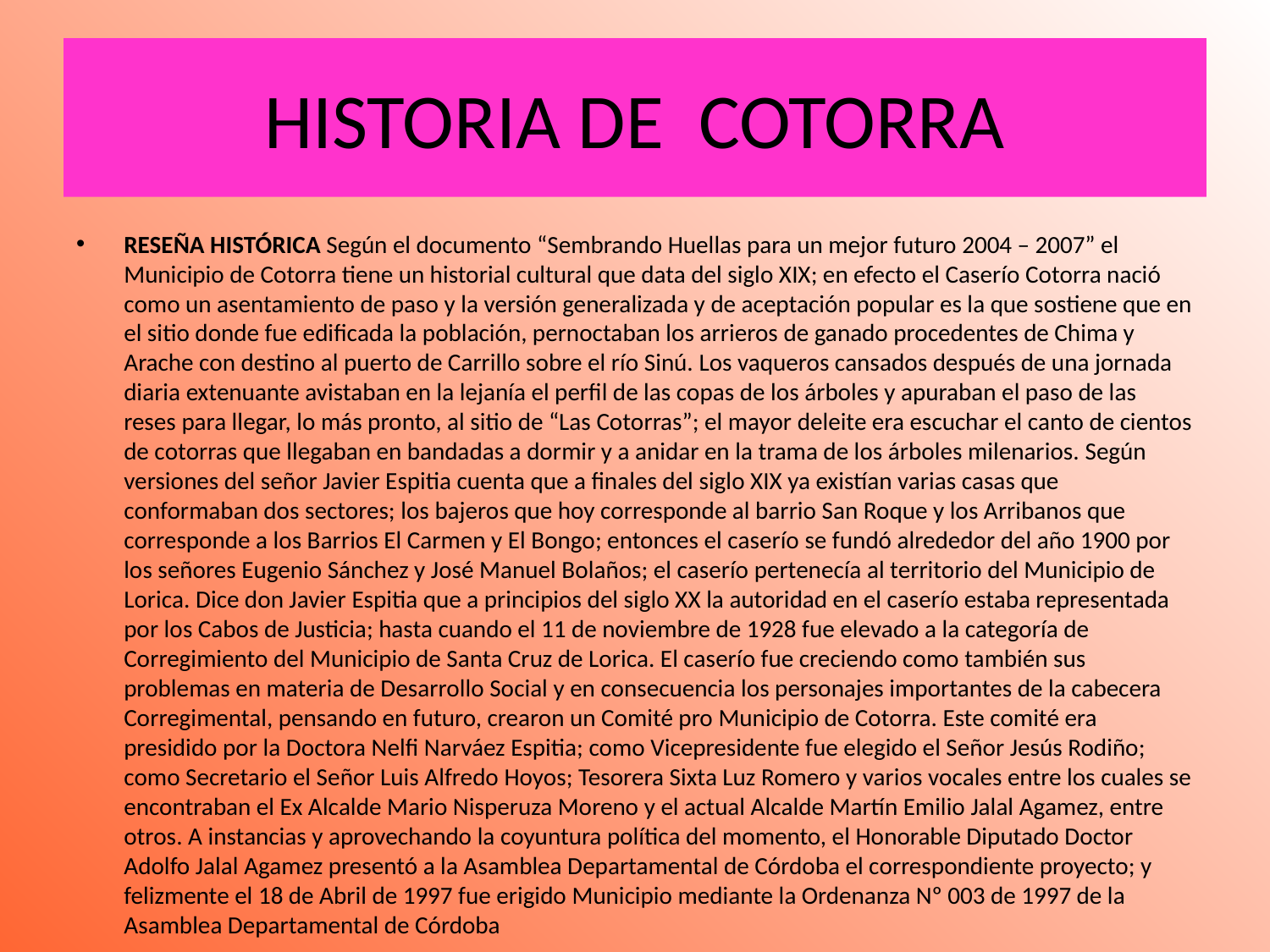

# HISTORIA DE  COTORRA
RESEÑA HISTÓRICA Según el documento “Sembrando Huellas para un mejor futuro 2004 – 2007” el Municipio de Cotorra tiene un historial cultural que data del siglo XIX; en efecto el Caserío Cotorra nació como un asentamiento de paso y la versión generalizada y de aceptación popular es la que sostiene que en el sitio donde fue edificada la población, pernoctaban los arrieros de ganado procedentes de Chima y Arache con destino al puerto de Carrillo sobre el río Sinú. Los vaqueros cansados después de una jornada diaria extenuante avistaban en la lejanía el perfil de las copas de los árboles y apuraban el paso de las reses para llegar, lo más pronto, al sitio de “Las Cotorras”; el mayor deleite era escuchar el canto de cientos de cotorras que llegaban en bandadas a dormir y a anidar en la trama de los árboles milenarios. Según versiones del señor Javier Espitia cuenta que a finales del siglo XIX ya existían varias casas que conformaban dos sectores; los bajeros que hoy corresponde al barrio San Roque y los Arribanos que corresponde a los Barrios El Carmen y El Bongo; entonces el caserío se fundó alrededor del año 1900 por los señores Eugenio Sánchez y José Manuel Bolaños; el caserío pertenecía al territorio del Municipio de Lorica. Dice don Javier Espitia que a principios del siglo XX la autoridad en el caserío estaba representada por los Cabos de Justicia; hasta cuando el 11 de noviembre de 1928 fue elevado a la categoría de Corregimiento del Municipio de Santa Cruz de Lorica. El caserío fue creciendo como también sus problemas en materia de Desarrollo Social y en consecuencia los personajes importantes de la cabecera Corregimental, pensando en futuro, crearon un Comité pro Municipio de Cotorra. Este comité era presidido por la Doctora Nelfi Narváez Espitia; como Vicepresidente fue elegido el Señor Jesús Rodiño; como Secretario el Señor Luis Alfredo Hoyos; Tesorera Sixta Luz Romero y varios vocales entre los cuales se encontraban el Ex Alcalde Mario Nisperuza Moreno y el actual Alcalde Martín Emilio Jalal Agamez, entre otros. A instancias y aprovechando la coyuntura política del momento, el Honorable Diputado Doctor Adolfo Jalal Agamez presentó a la Asamblea Departamental de Córdoba el correspondiente proyecto; y felizmente el 18 de Abril de 1997 fue erigido Municipio mediante la Ordenanza Nº 003 de 1997 de la Asamblea Departamental de Córdoba